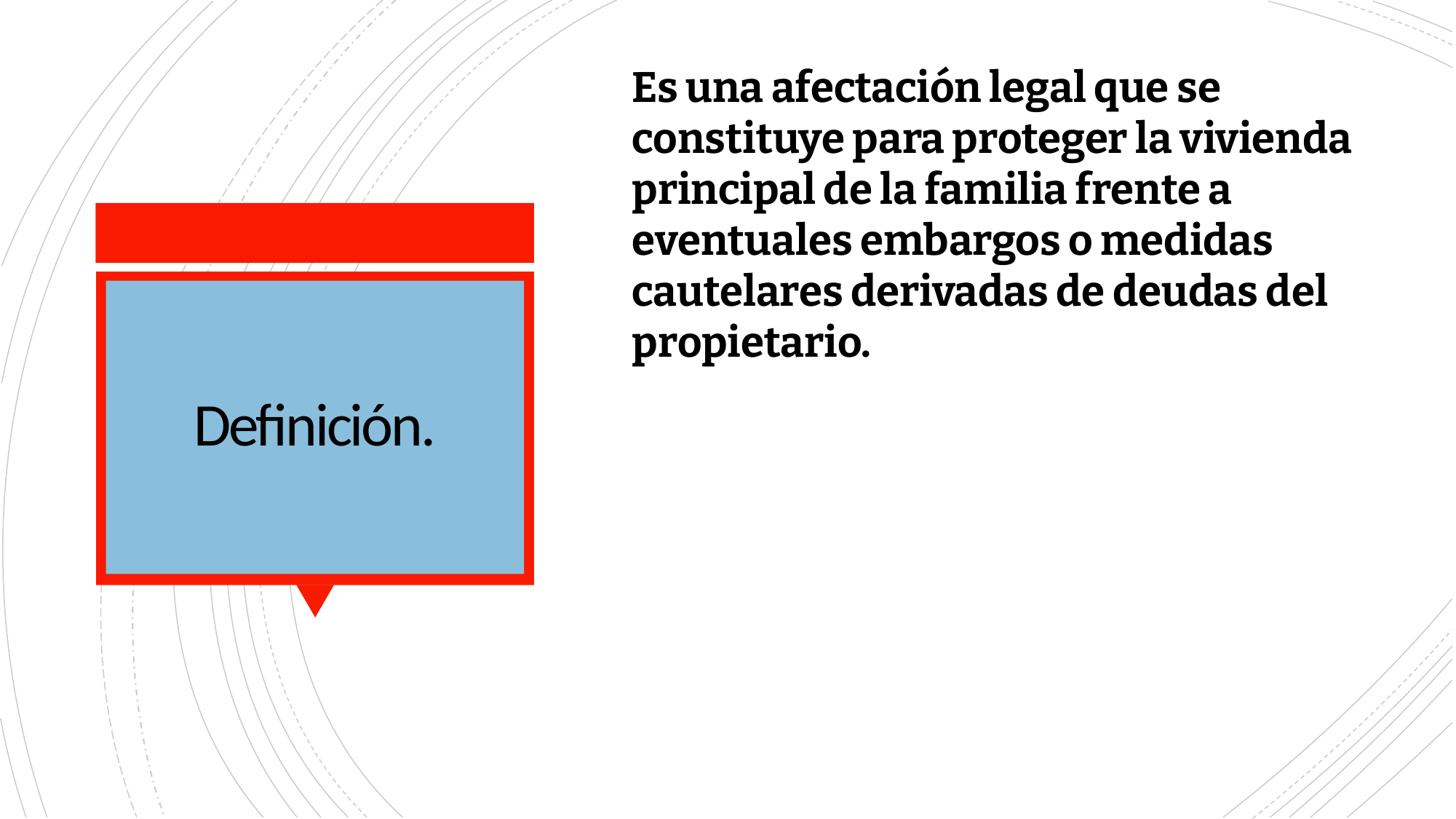

Es una afectación legal que se constituye para proteger la vivienda principal de la familia frente a eventuales embargos o medidas cautelares derivadas de deudas del propietario.
# Definición.